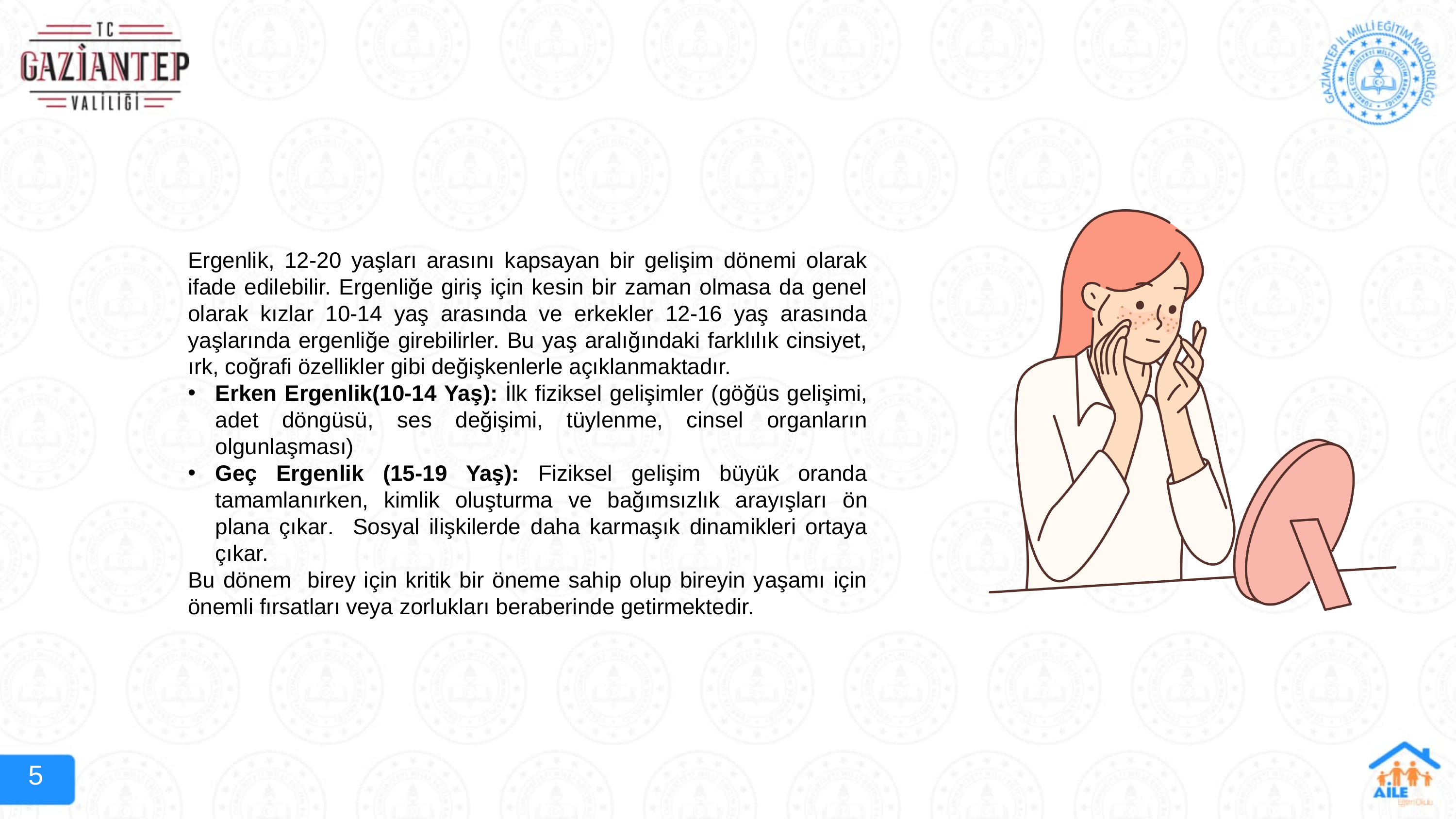

Ergenlik, 12-20 yaşları arasını kapsayan bir gelişim dönemi olarak ifade edilebilir. Ergenliğe giriş için kesin bir zaman olmasa da genel olarak kızlar 10-14 yaş arasında ve erkekler 12-16 yaş arasında yaşlarında ergenliğe girebilirler. Bu yaş aralığındaki farklılık cinsiyet, ırk, coğrafi özellikler gibi değişkenlerle açıklanmaktadır.
Erken Ergenlik(10-14 Yaş): İlk fiziksel gelişimler (göğüs gelişimi, adet döngüsü, ses değişimi, tüylenme, cinsel organların olgunlaşması)
Geç Ergenlik (15-19 Yaş): Fiziksel gelişim büyük oranda tamamlanırken, kimlik oluşturma ve bağımsızlık arayışları ön plana çıkar.  Sosyal ilişkilerde daha karmaşık dinamikleri ortaya çıkar.
Bu dönem  birey için kritik bir öneme sahip olup bireyin yaşamı için önemli fırsatları veya zorlukları beraberinde getirmektedir.
5